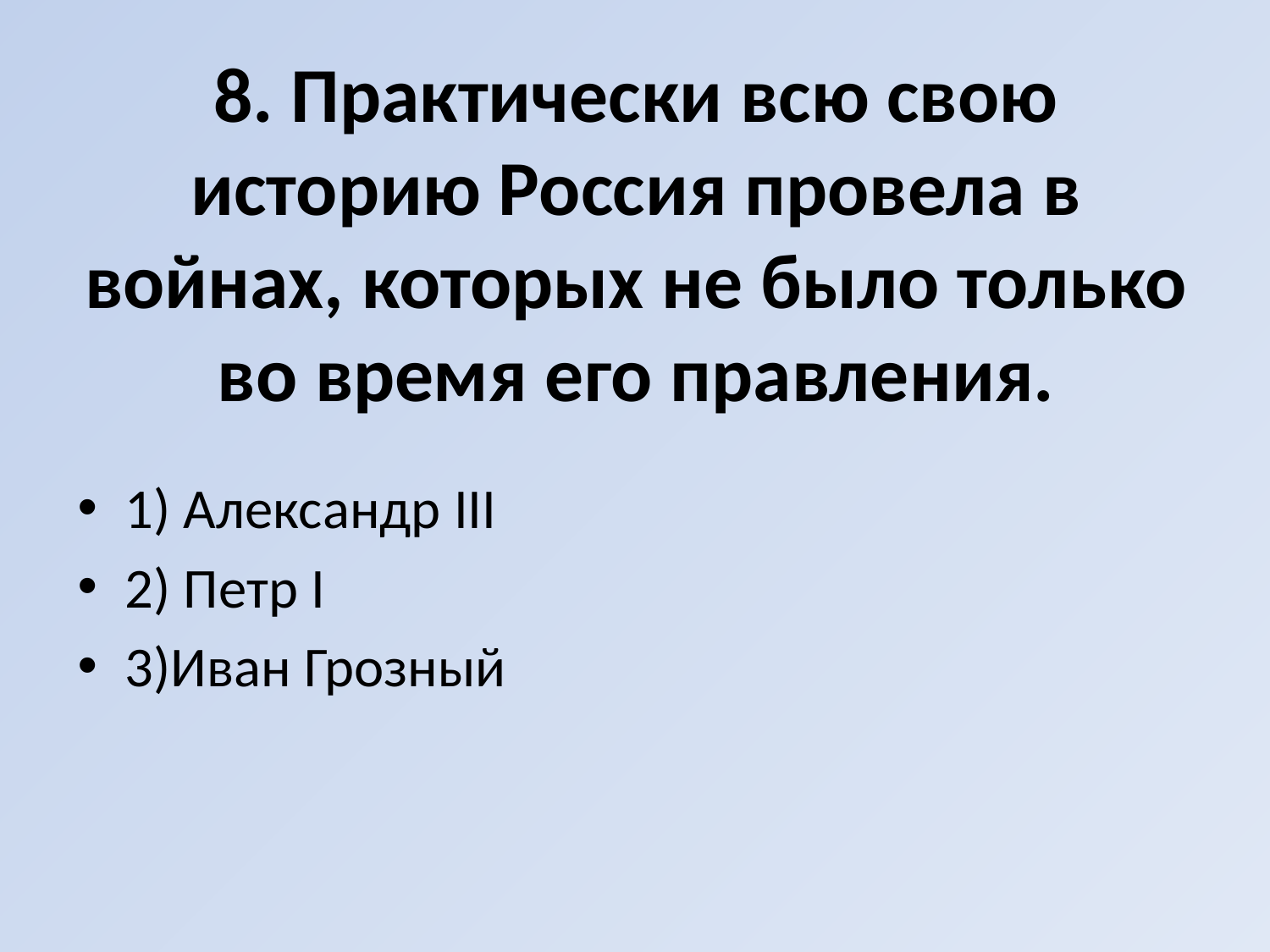

# 8. Практически всю свою историю Россия провела в войнах, которых не было только во время его правления.
1) Александр III
2) Петр I
3)Иван Грозный